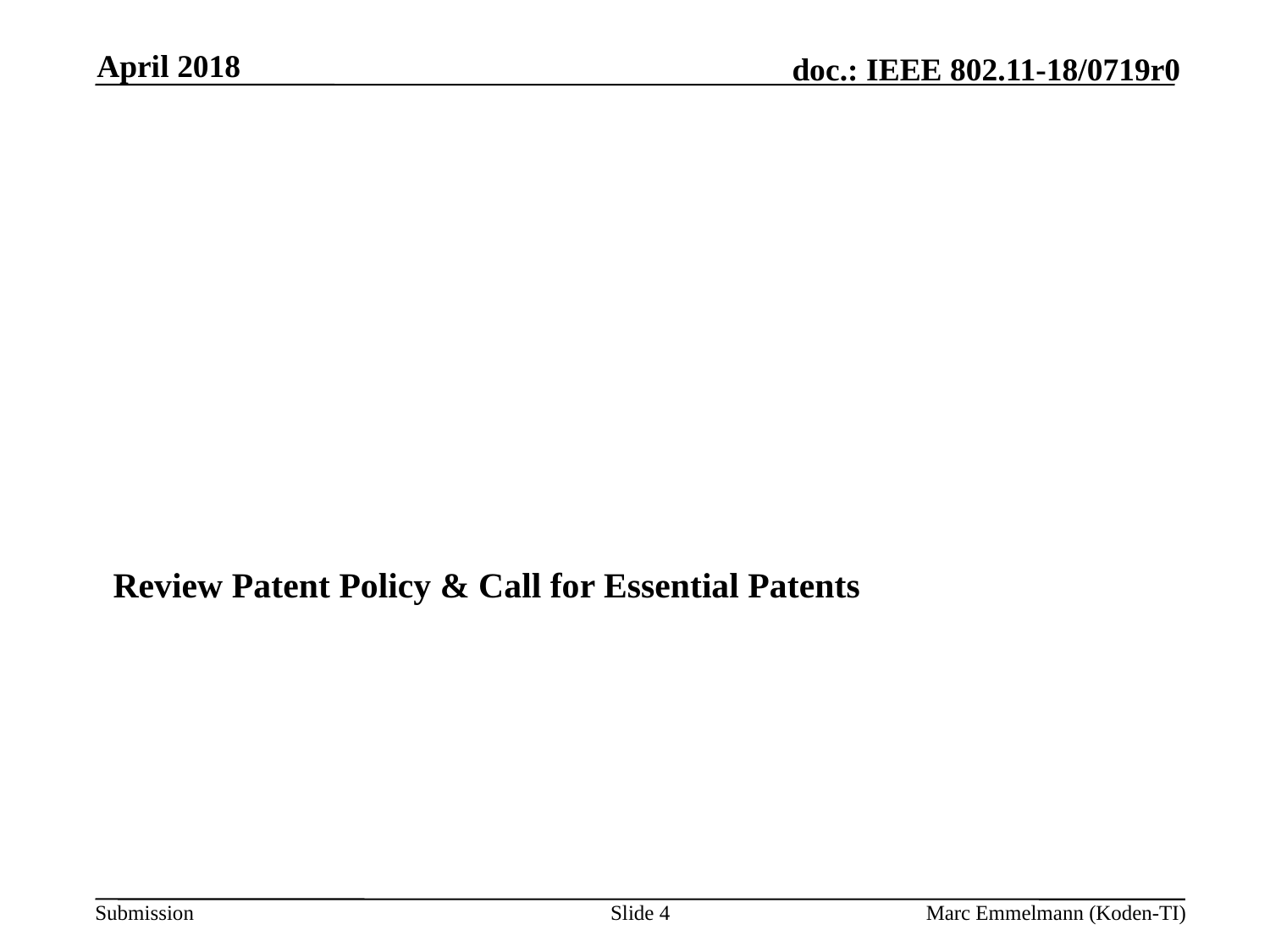

April 2018
Review Patent Policy & Call for Essential Patents
#
Slide 4
Marc Emmelmann (Koden-TI)